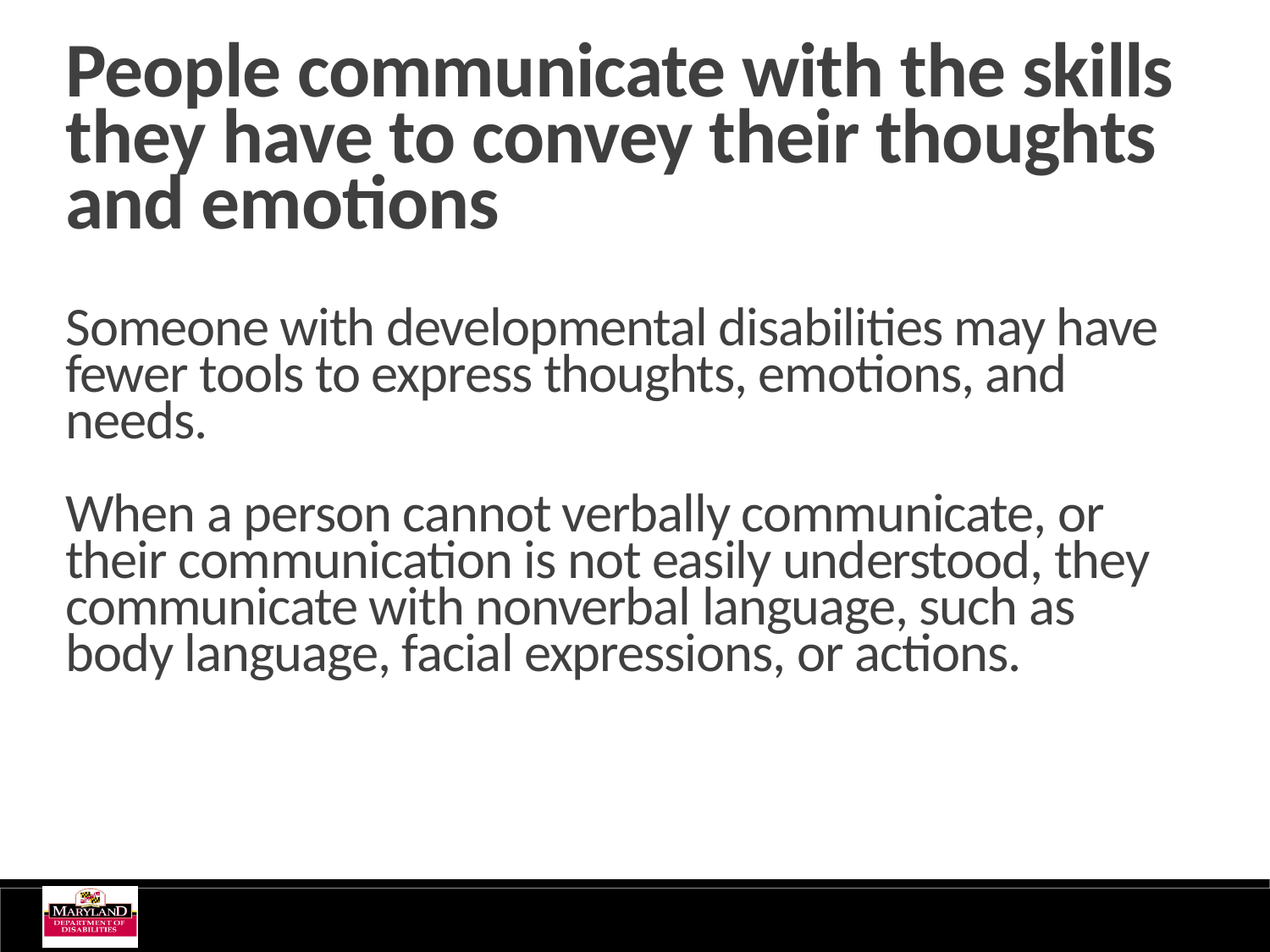

People communicate with the skills they have to convey their thoughts and emotions
Someone with developmental disabilities may have fewer tools to express thoughts, emotions, and needs.
When a person cannot verbally communicate, or their communication is not easily understood, they communicate with nonverbal language, such as body language, facial expressions, or actions.